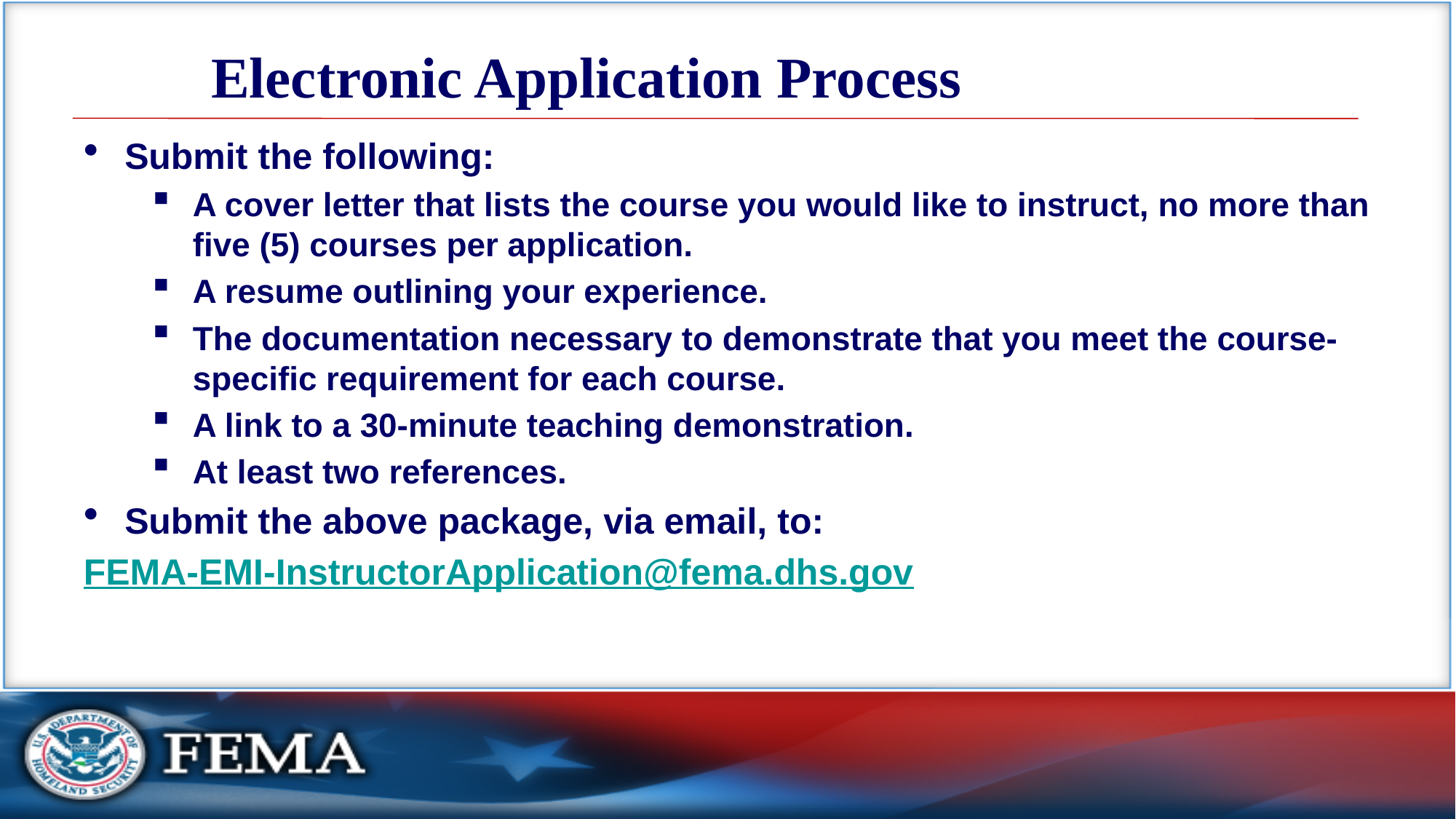

# Electronic Application Process
Submit the following:
A cover letter that lists the course you would like to instruct, no more than five (5) courses per application.
A resume outlining your experience.
The documentation necessary to demonstrate that you meet the course-specific requirement for each course.
A link to a 30-minute teaching demonstration.
At least two references.
Submit the above package, via email, to:
FEMA-EMI-InstructorApplication@fema.dhs.gov